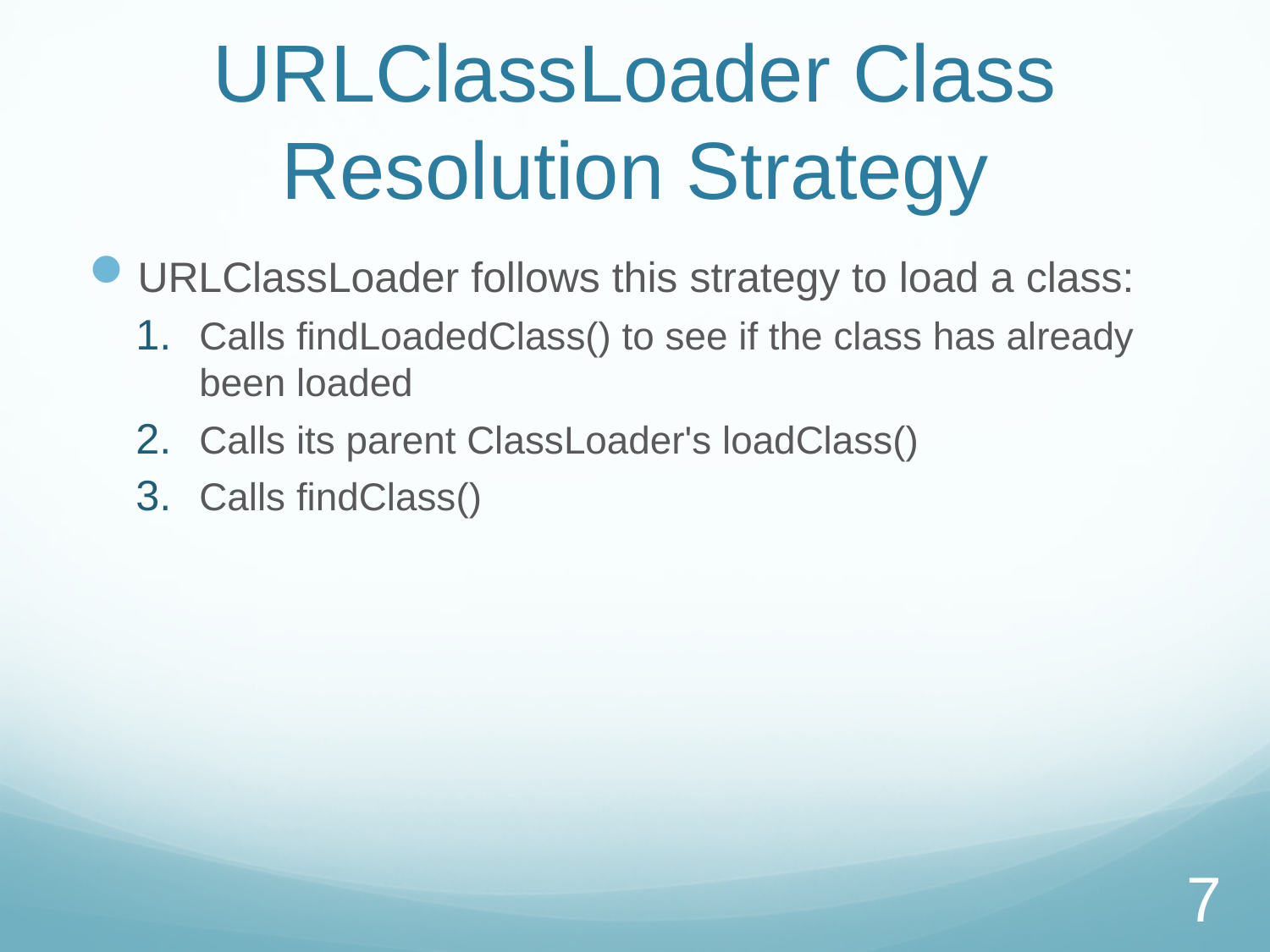

# URLClassLoader Class Resolution Strategy
URLClassLoader follows this strategy to load a class:
Calls findLoadedClass() to see if the class has already been loaded
Calls its parent ClassLoader's loadClass()
Calls findClass()
7